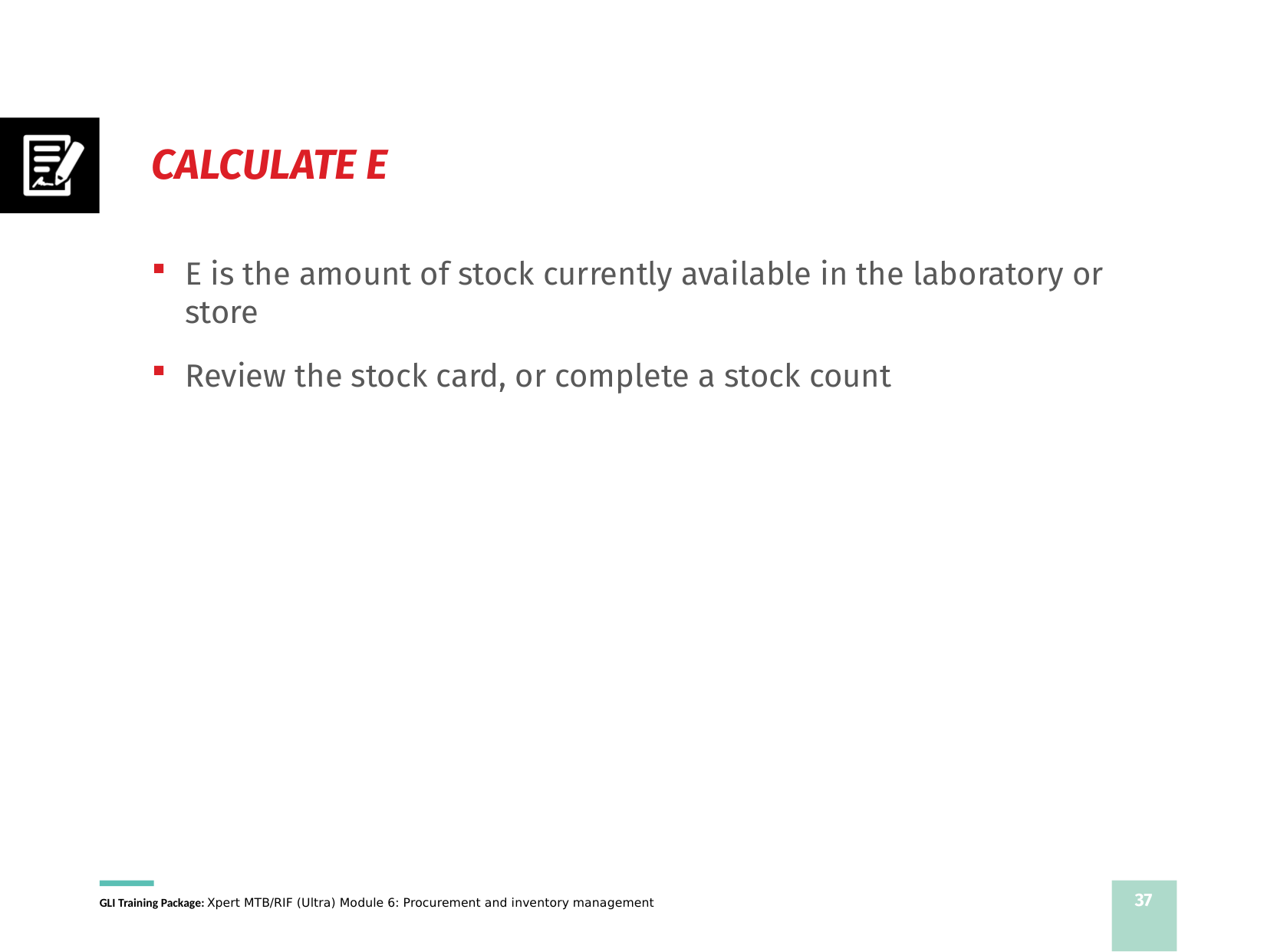

# CALCULATE E
E is the amount of stock currently available in the laboratory or store
Review the stock card, or complete a stock count